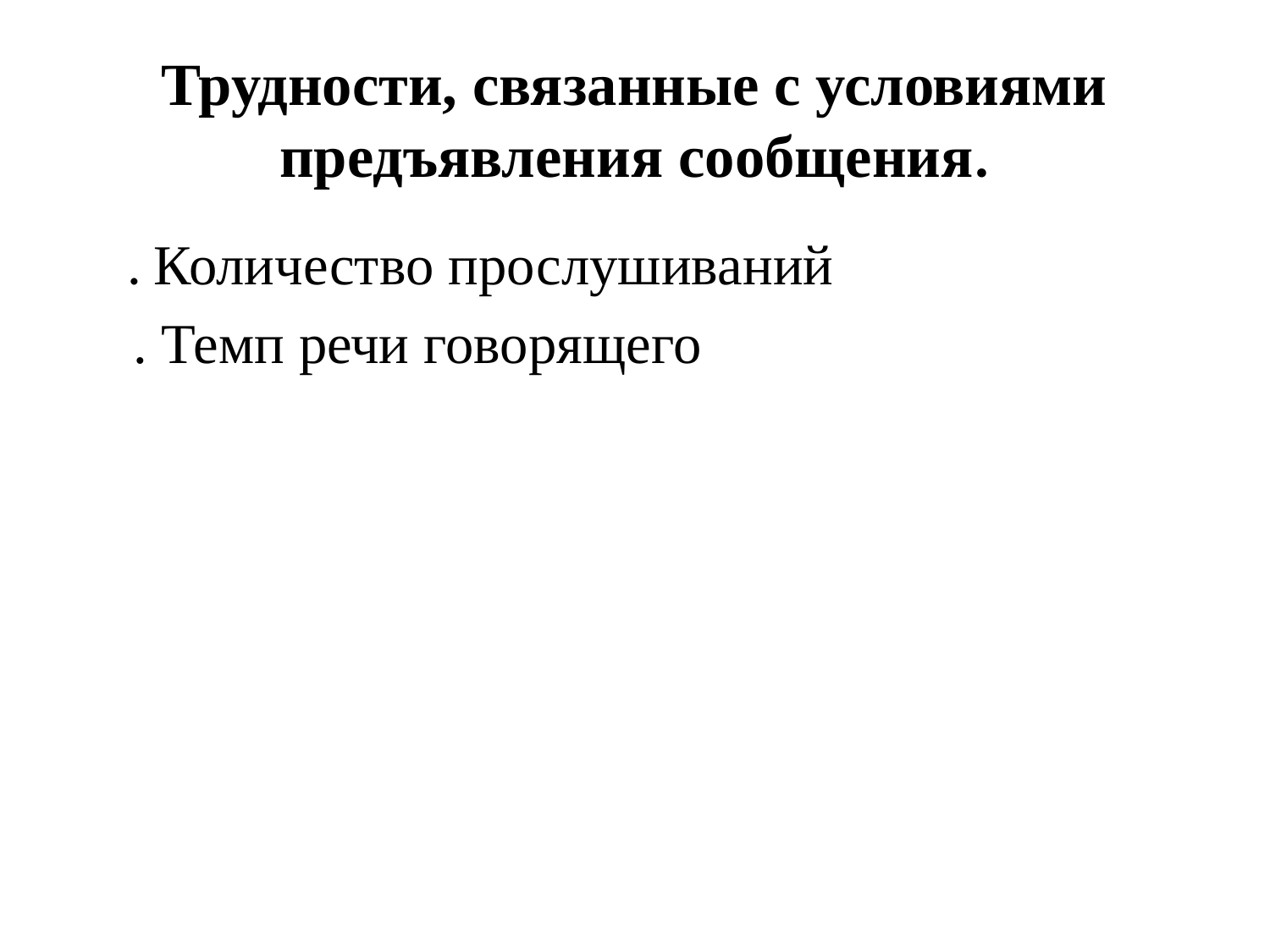

# Трудности, связанные с условиями предъявления сообщения.
    . Количество прослушиваний
    . Темп речи говорящего